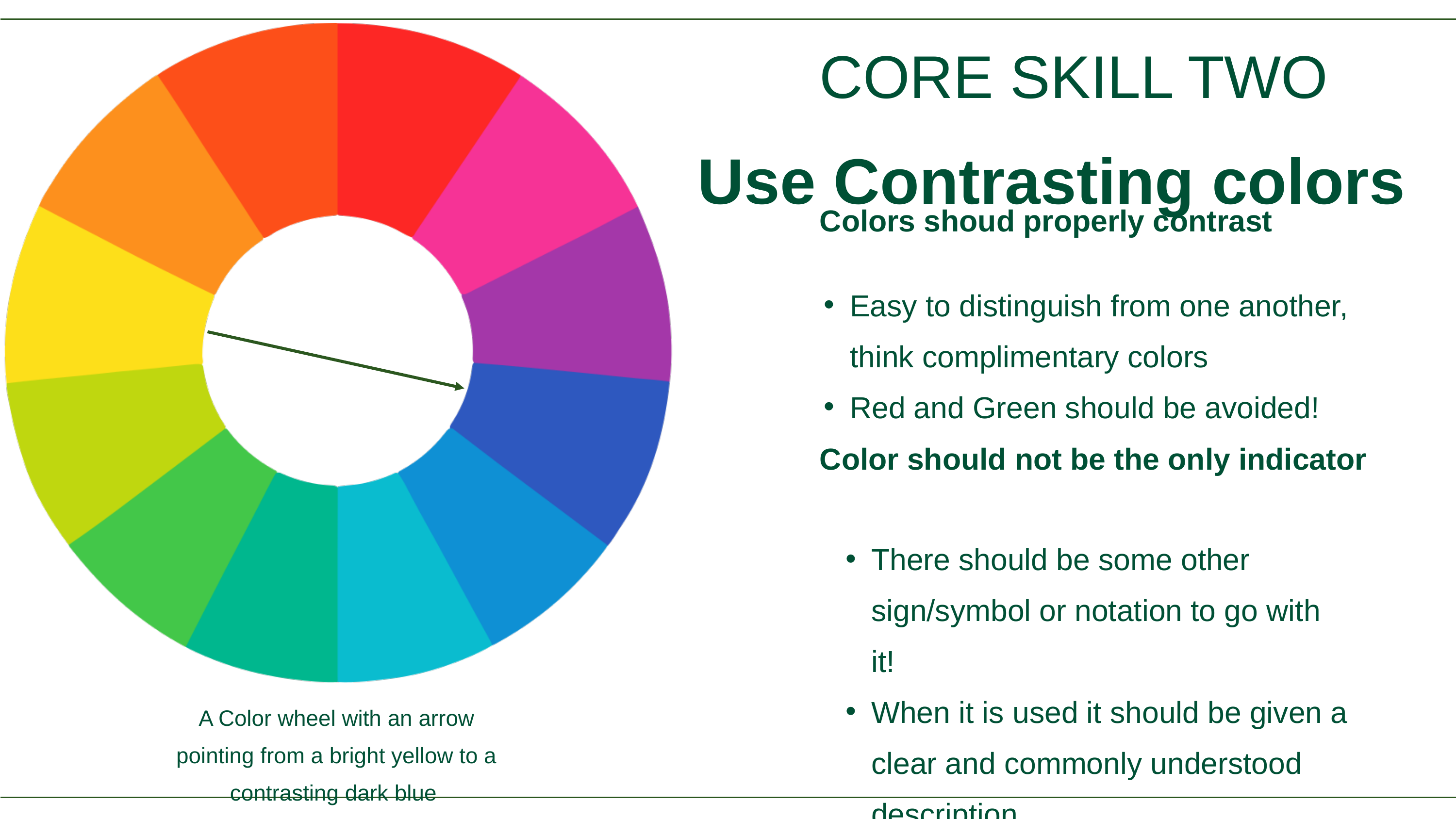

CORE SKILL TWO

Use Contrasting colors
Colors shoud properly contrast
Easy to distinguish from one another, think complimentary colors
Red and Green should be avoided!
Color should not be the only indicator
There should be some other sign/symbol or notation to go with it!
When it is used it should be given a clear and commonly understood description.
A Color wheel with an arrow pointing from a bright yellow to a contrasting dark blue